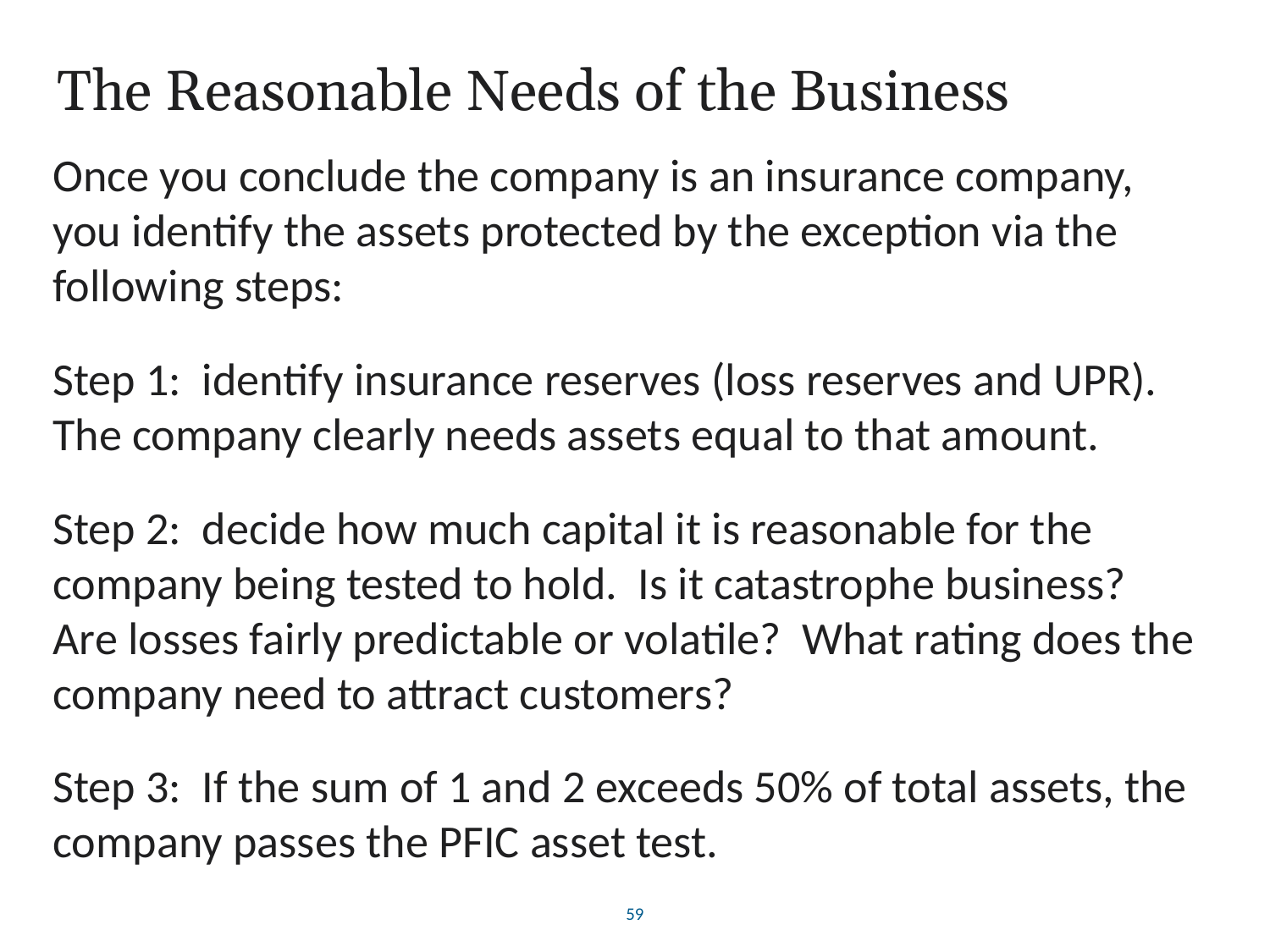

# The Reasonable Needs of the Business
Once you conclude the company is an insurance company, you identify the assets protected by the exception via the following steps:
Step 1:  identify insurance reserves (loss reserves and UPR).  The company clearly needs assets equal to that amount.
Step 2:  decide how much capital it is reasonable for the company being tested to hold.  Is it catastrophe business?  Are losses fairly predictable or volatile?  What rating does the company need to attract customers?
Step 3:  If the sum of 1 and 2 exceeds 50% of total assets, the company passes the PFIC asset test.

59